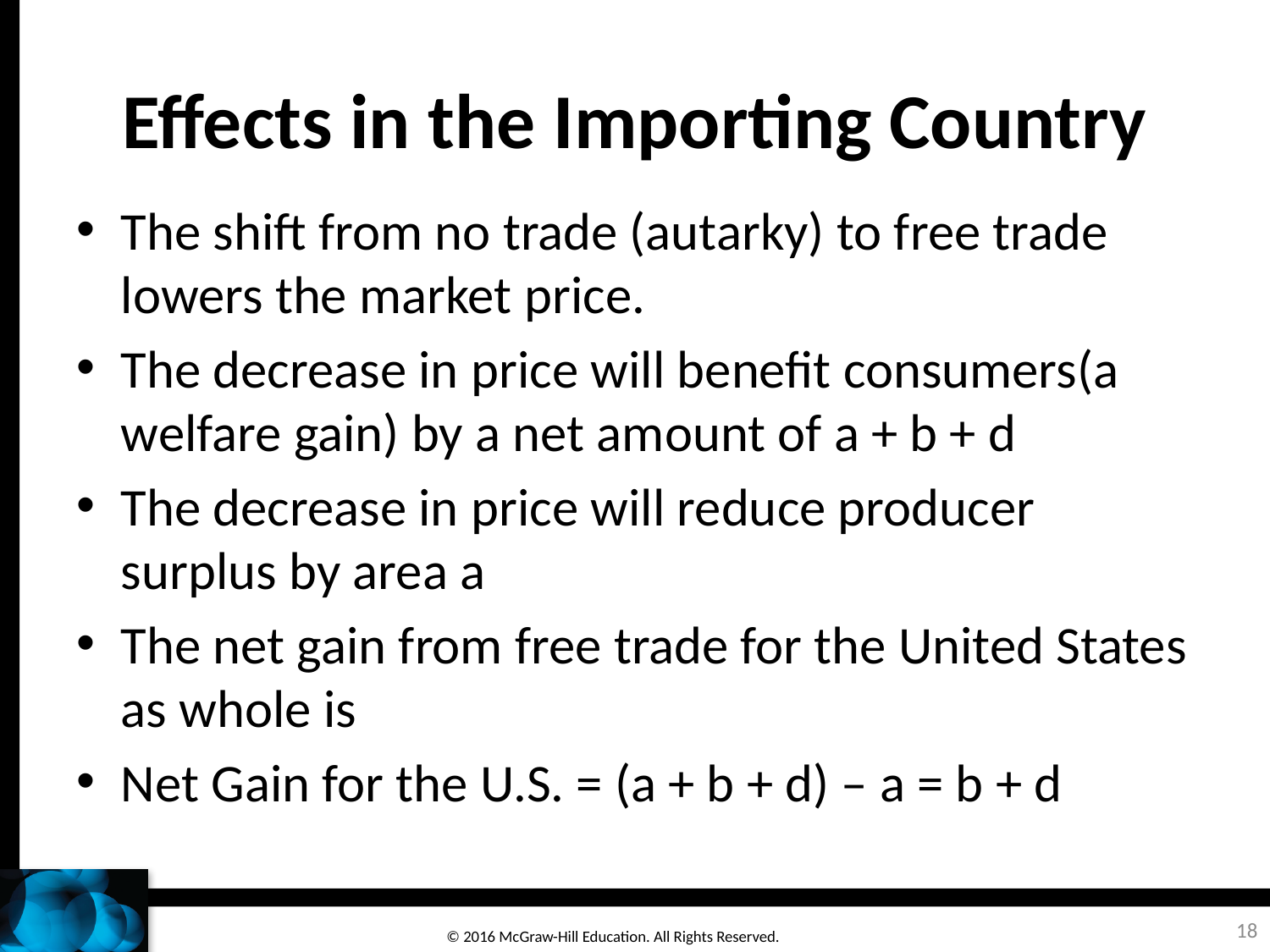

# Effects in the Importing Country
The shift from no trade (autarky) to free trade lowers the market price.
The decrease in price will benefit consumers(a welfare gain) by a net amount of a + b + d
The decrease in price will reduce producer surplus by area a
The net gain from free trade for the United States as whole is
Net Gain for the U.S. = (a + b + d) – a = b + d

18
© 2016 McGraw-Hill Education. All Rights Reserved.